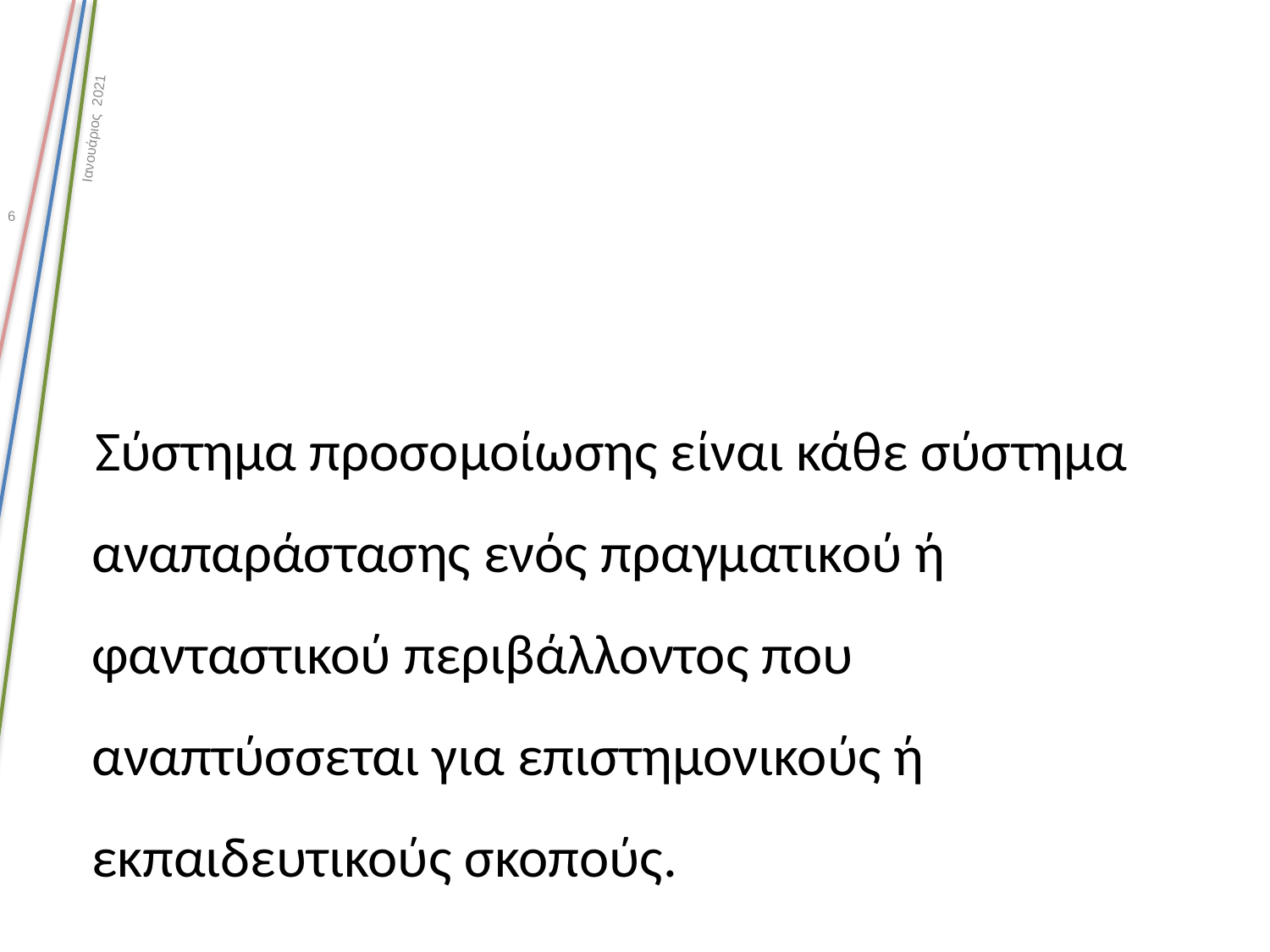

Ιανουάριος  2021
6
#

    Σύστημα προσομοίωσης είναι κάθε σύστημα αναπαράστασης ενός πραγματικού ή φανταστικού περιβάλλοντος που αναπτύσσεται για επιστημονικούς ή εκπαιδευτικούς σκοπούς.